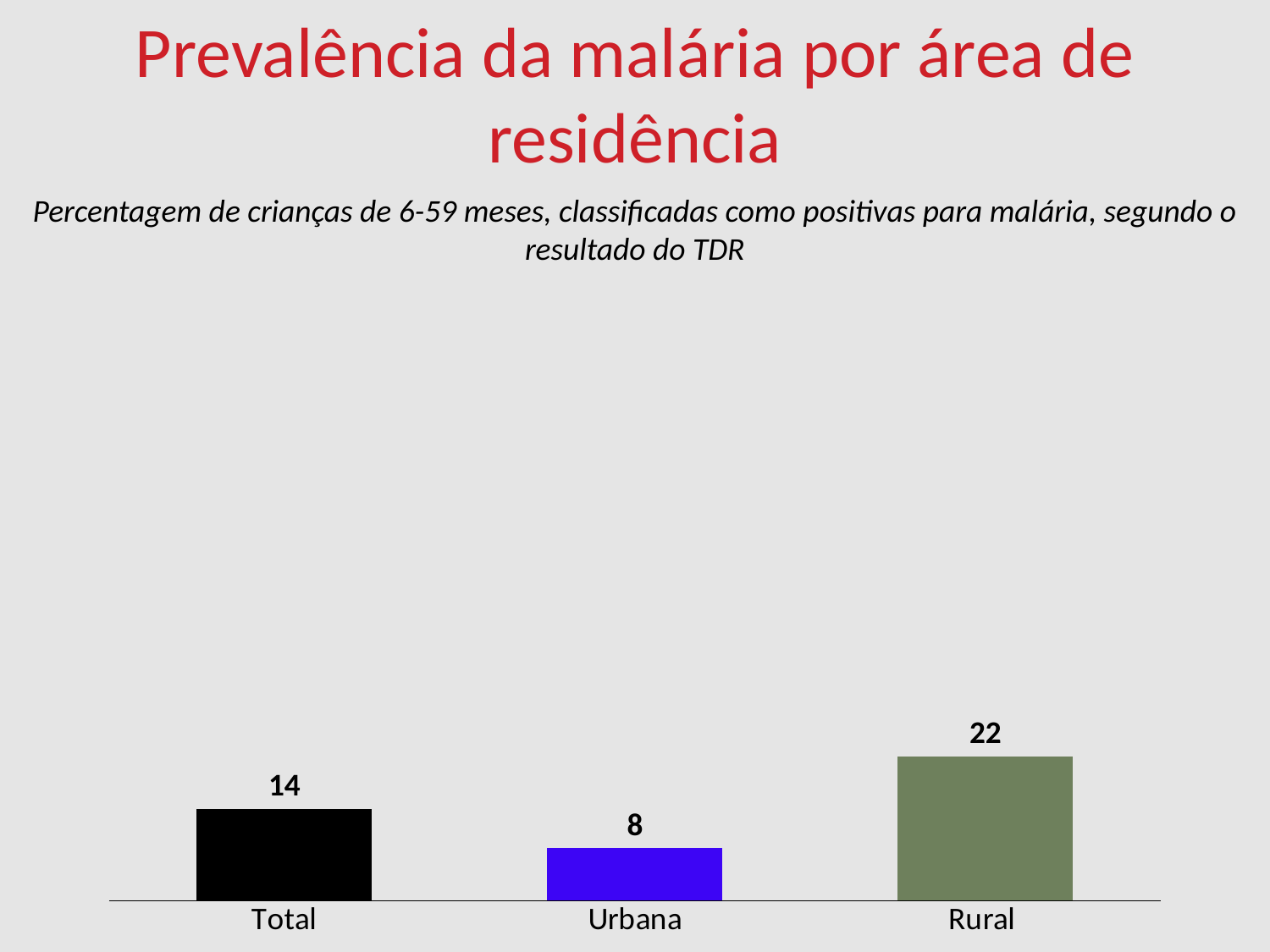

Prevalência da malária por área de residência
Percentagem de crianças de 6-59 meses, classificadas como positivas para malária, segundo o resultado do TDR

### Chart

| Category | Children |
|---|---|
| Total | 14.0 |
| Urbana | 8.0 |
| Rural  | 22.0 |